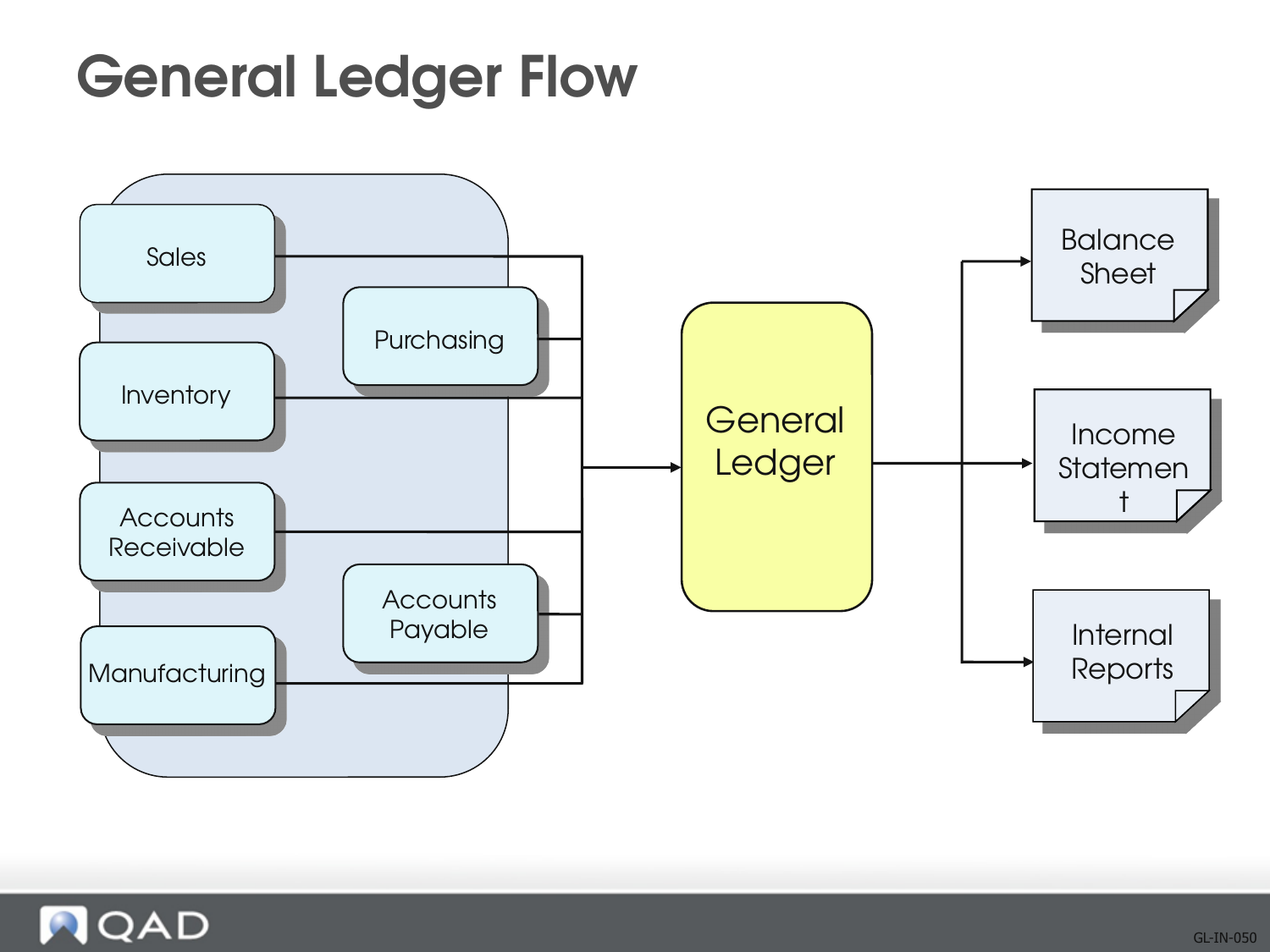

# General Ledger Flow

Balance Sheet

Sales

Purchasing

Inventory
General Ledger

Income Statement

Accounts Receivable

Accounts Payable

Internal Reports

Manufacturing

GL-IN-050